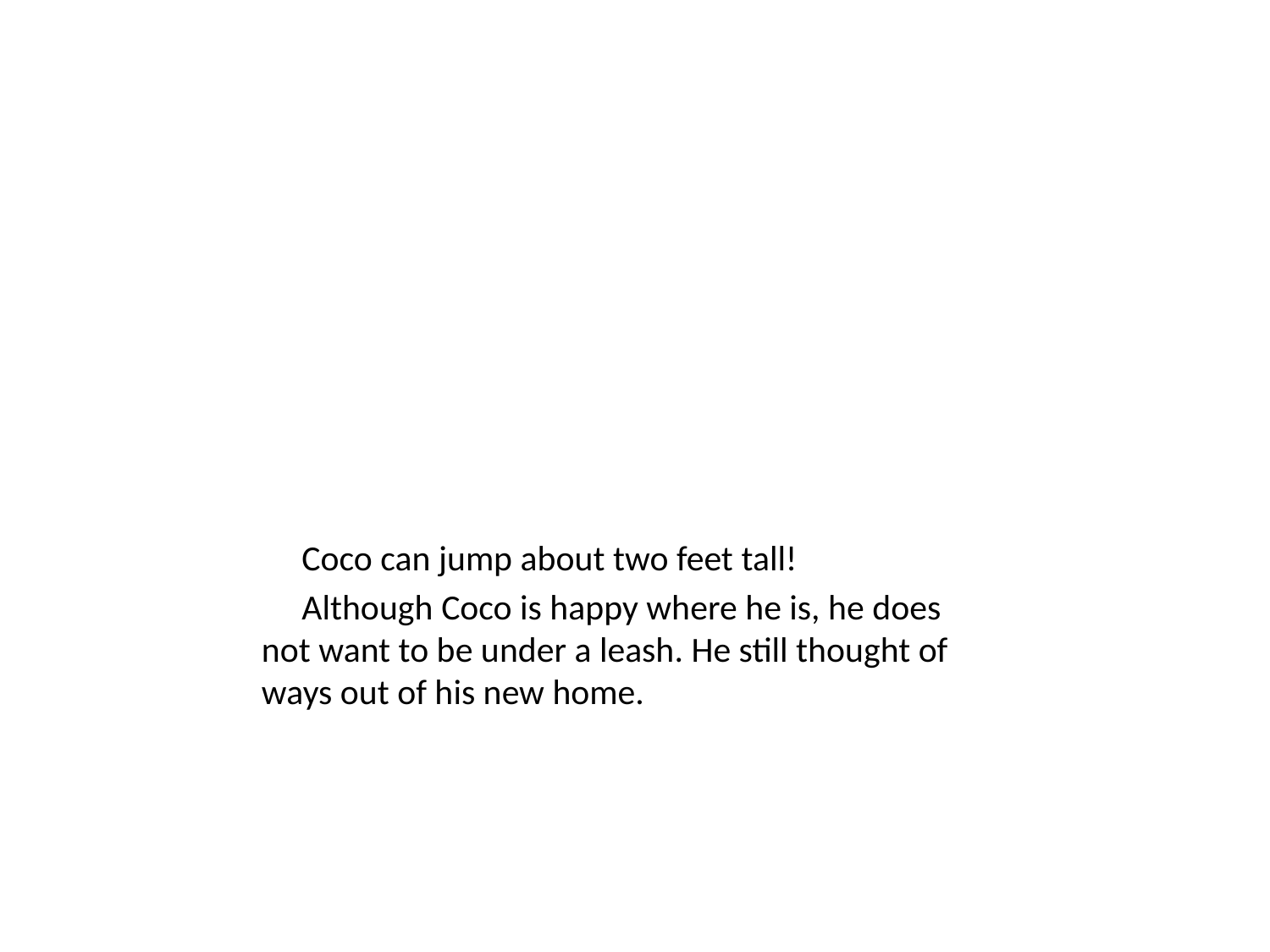

Coco can jump about two feet tall!
     Although Coco is happy where he is, he does not want to be under a leash. He still thought of ways out of his new home.